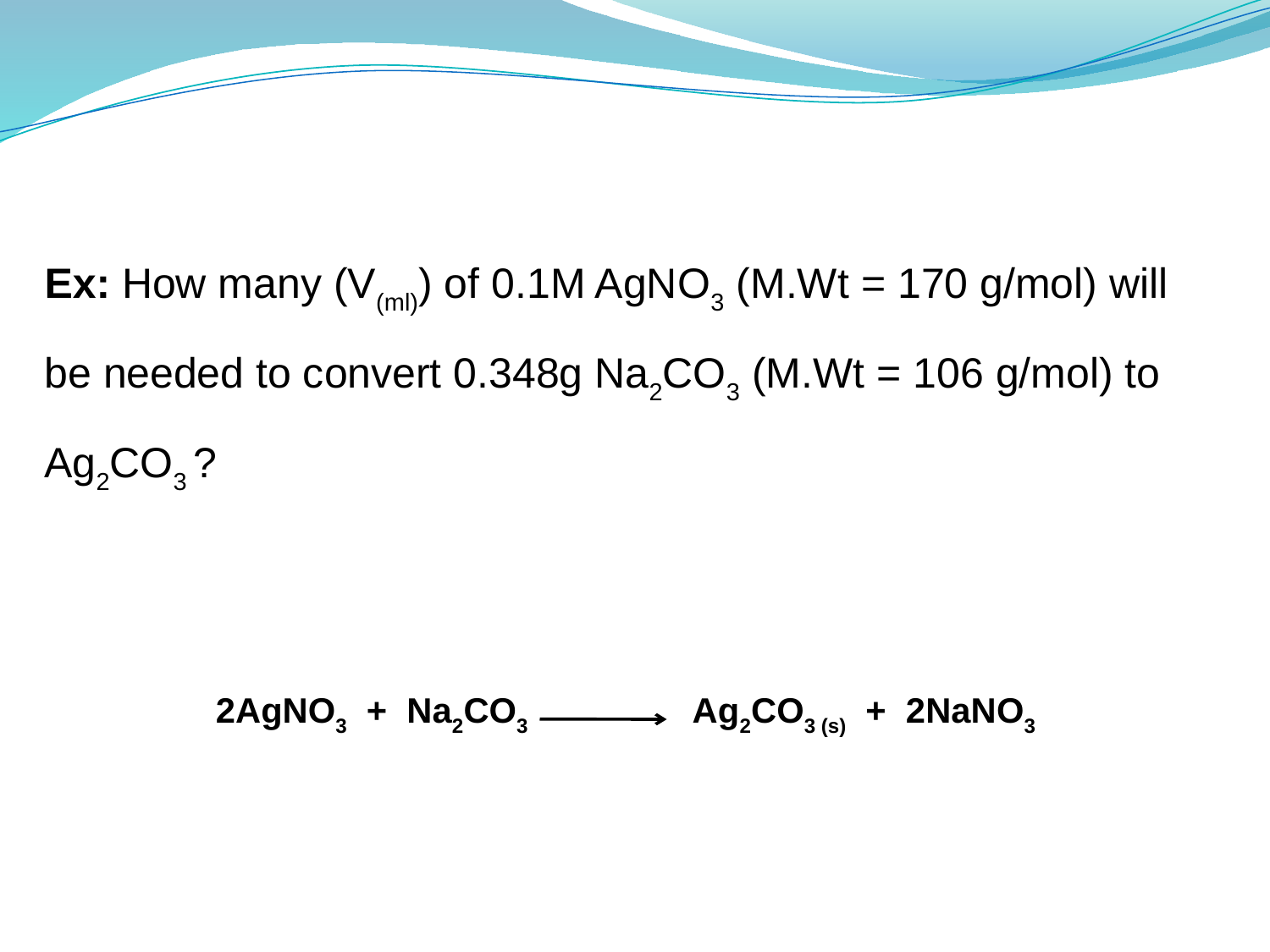

Ex: How many (V(ml)) of 0.1M AgNO3 (M.Wt = 170 g/mol) will be needed to convert 0.348g Na2CO3 (M.Wt = 106 g/mol) to Ag2CO3 ?

 2AgNO3  +  Na2CO3                 Ag2CO3 (s)  +  2NaNO3